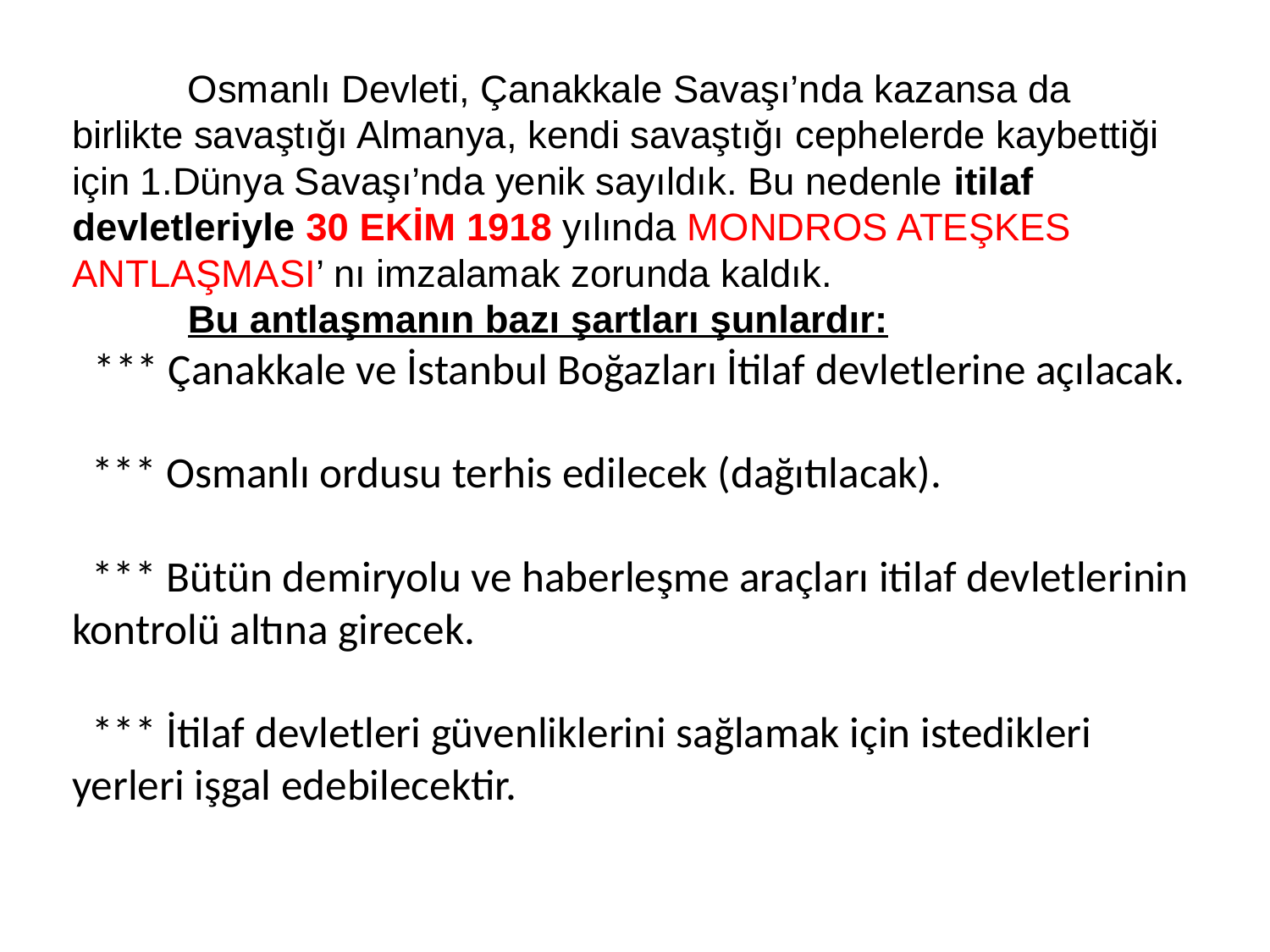

# Osmanlı Devleti, Çanakkale Savaşı’nda kazansa da birlikte savaştığı Almanya, kendi savaştığı cephelerde kaybettiği için 1.Dünya Savaşı’nda yenik sayıldık. Bu nedenle itilaf devletleriyle 30 EKİM 1918 yılında MONDROS ATEŞKES ANTLAŞMASI’ nı imzalamak zorunda kaldık. Bu antlaşmanın bazı şartları şunlardır: *** Çanakkale ve İstanbul Boğazları İtilaf devletlerine açılacak. *** Osmanlı ordusu terhis edilecek (dağıtılacak). *** Bütün demiryolu ve haberleşme araçları itilaf devletlerinin kontrolü altına girecek. *** İtilaf devletleri güvenliklerini sağlamak için istedikleri yerleri işgal edebilecektir.